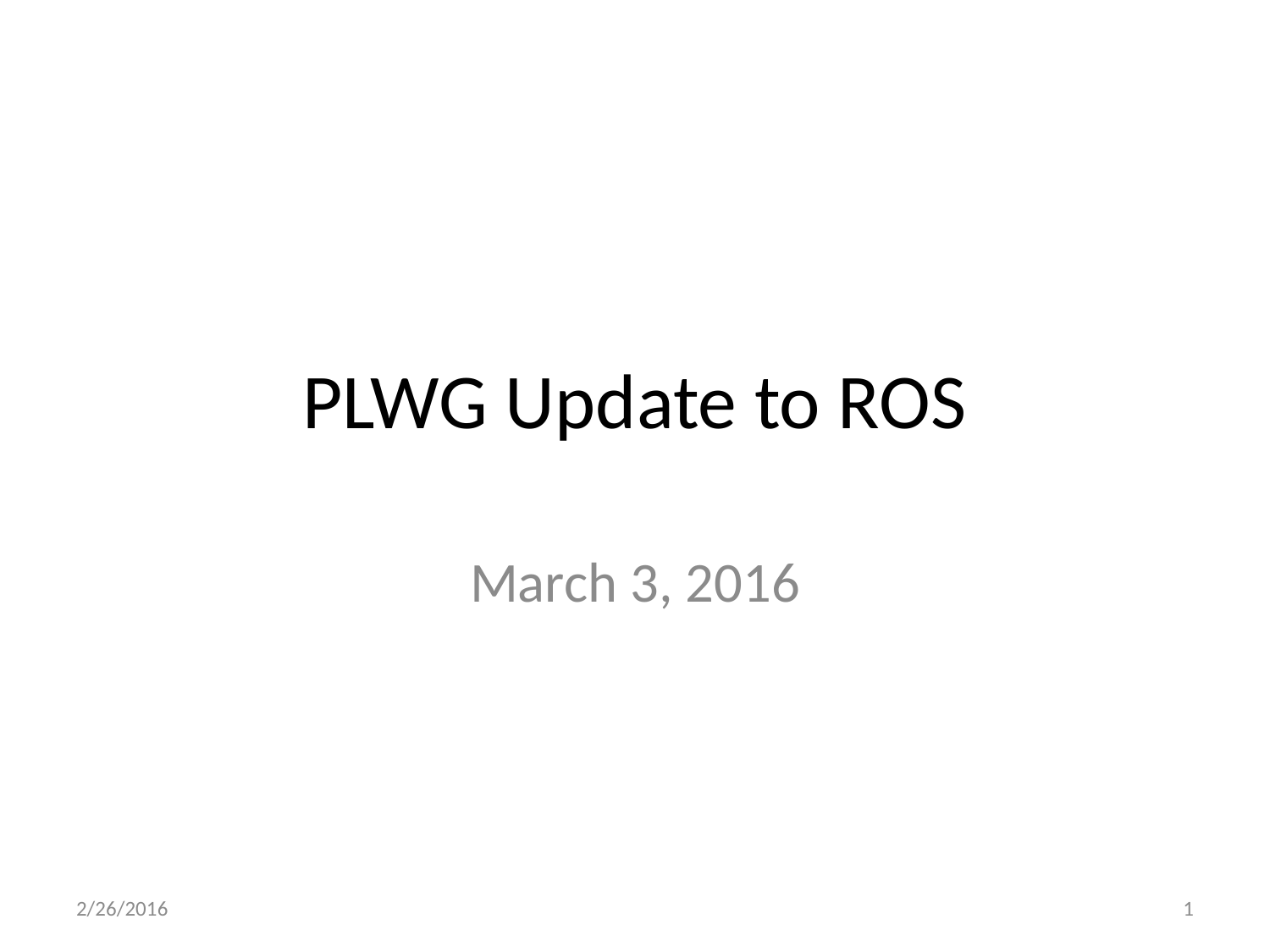

# PLWG Update to ROS
March 3, 2016
2/26/2016
1